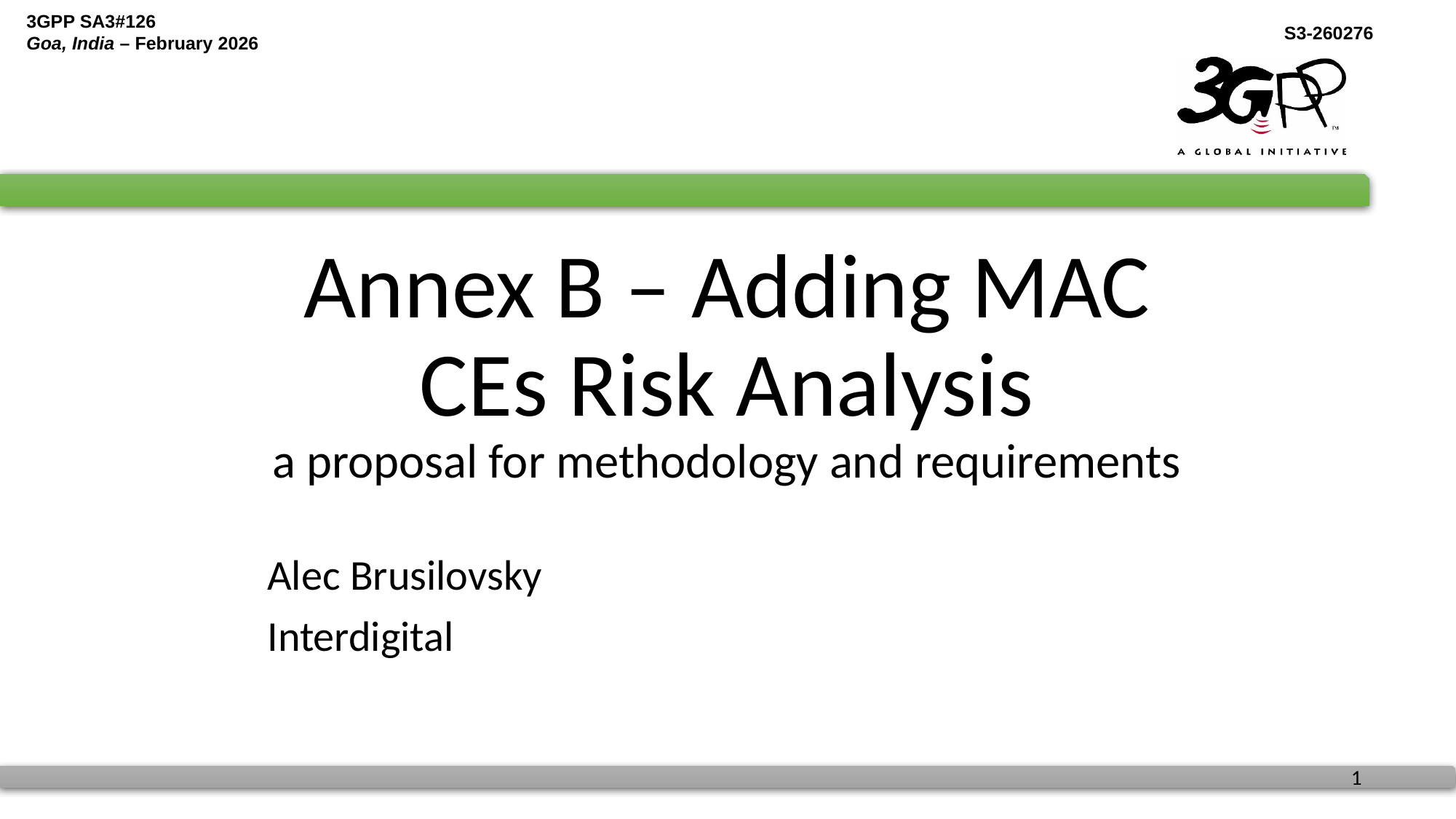

# Annex B – Adding MAC CEs Risk Analysis a proposal for methodology and requirements
Alec Brusilovsky
Interdigital